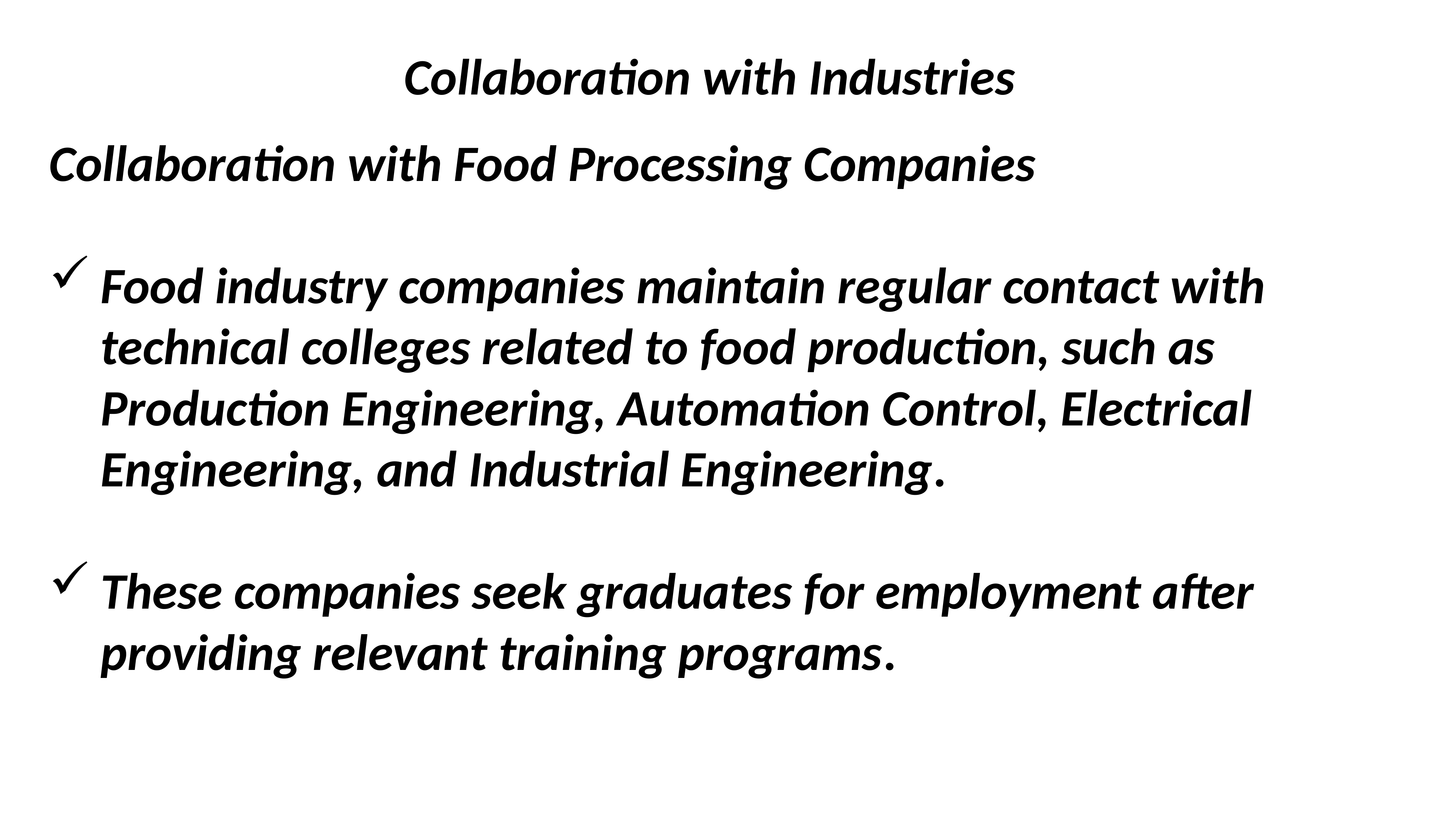

Collaboration with Industries
Collaboration with Food Processing Companies

Food industry companies maintain regular contact with technical colleges related to food production, such as Production Engineering, Automation Control, Electrical Engineering, and Industrial Engineering.

These companies seek graduates for employment after providing relevant training programs.